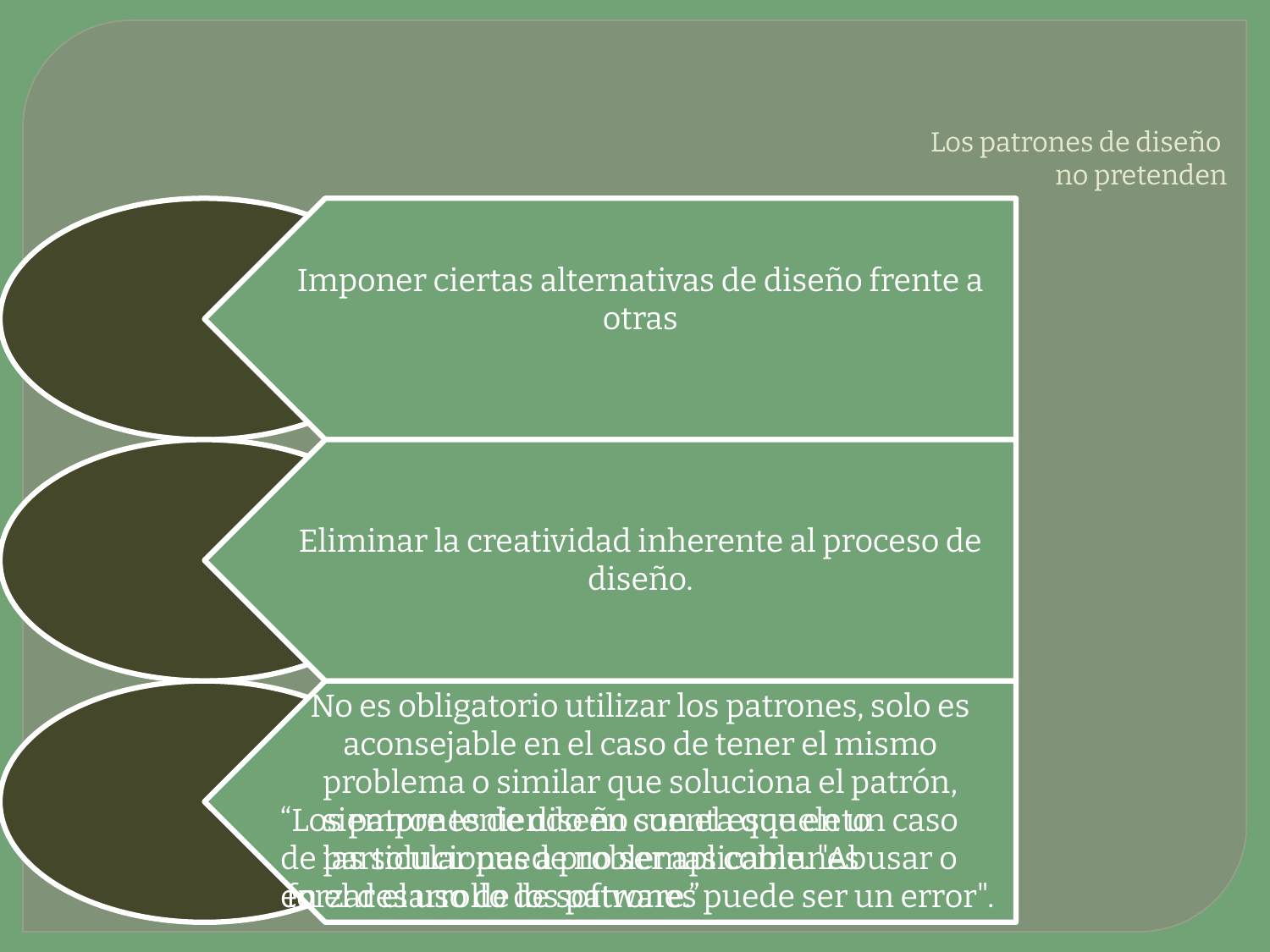

Los patrones de diseño
no pretenden
Imponer ciertas alternativas de diseño frente a otras
Eliminar la creatividad inherente al proceso de diseño.
“Los patrones de diseño son el esqueleto de las soluciones a problemas comunes en el desarrollo de software.”